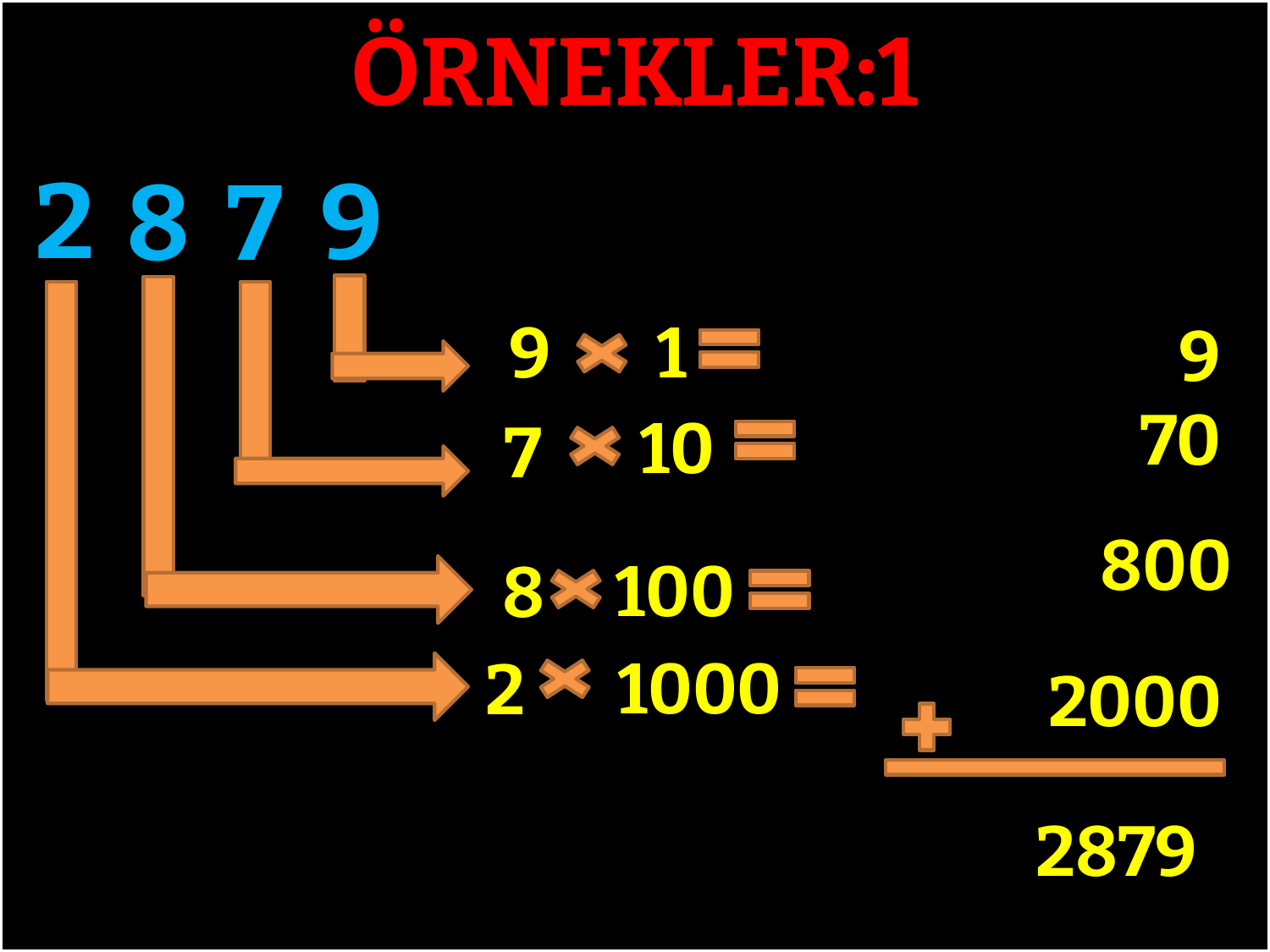

ÖRNEKLER:1
2
9
8
7

#
9
1
9

70
10
7

800
100
8

1000
2
2000

2879